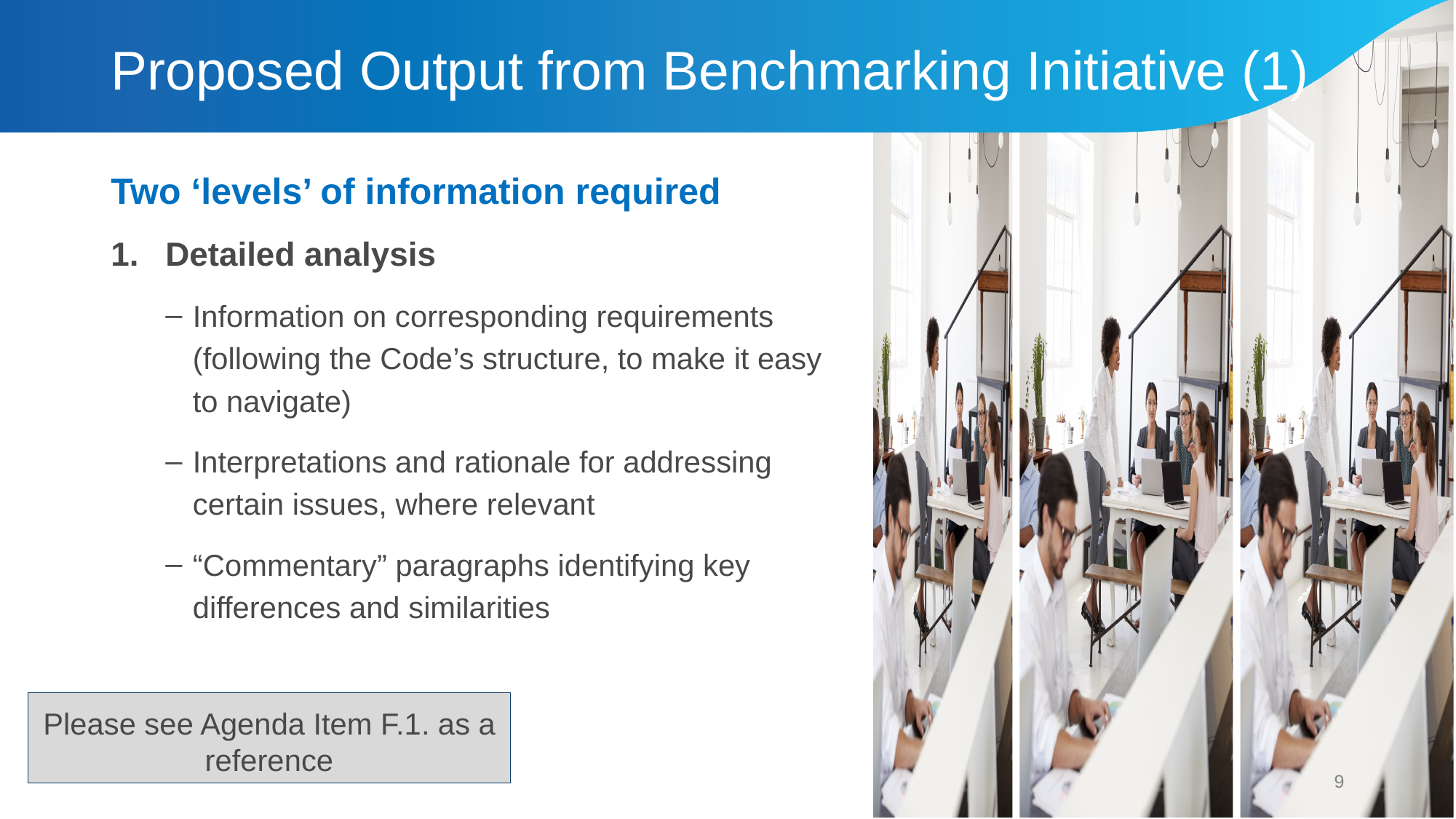

# Proposed Output from Benchmarking Initiative (1)
Two ‘levels’ of information required
Detailed analysis
Information on corresponding requirements (following the Code’s structure, to make it easy to navigate)
Interpretations and rationale for addressing certain issues, where relevant
“Commentary” paragraphs identifying key differences and similarities

Please see Agenda Item F.1. as a reference
9